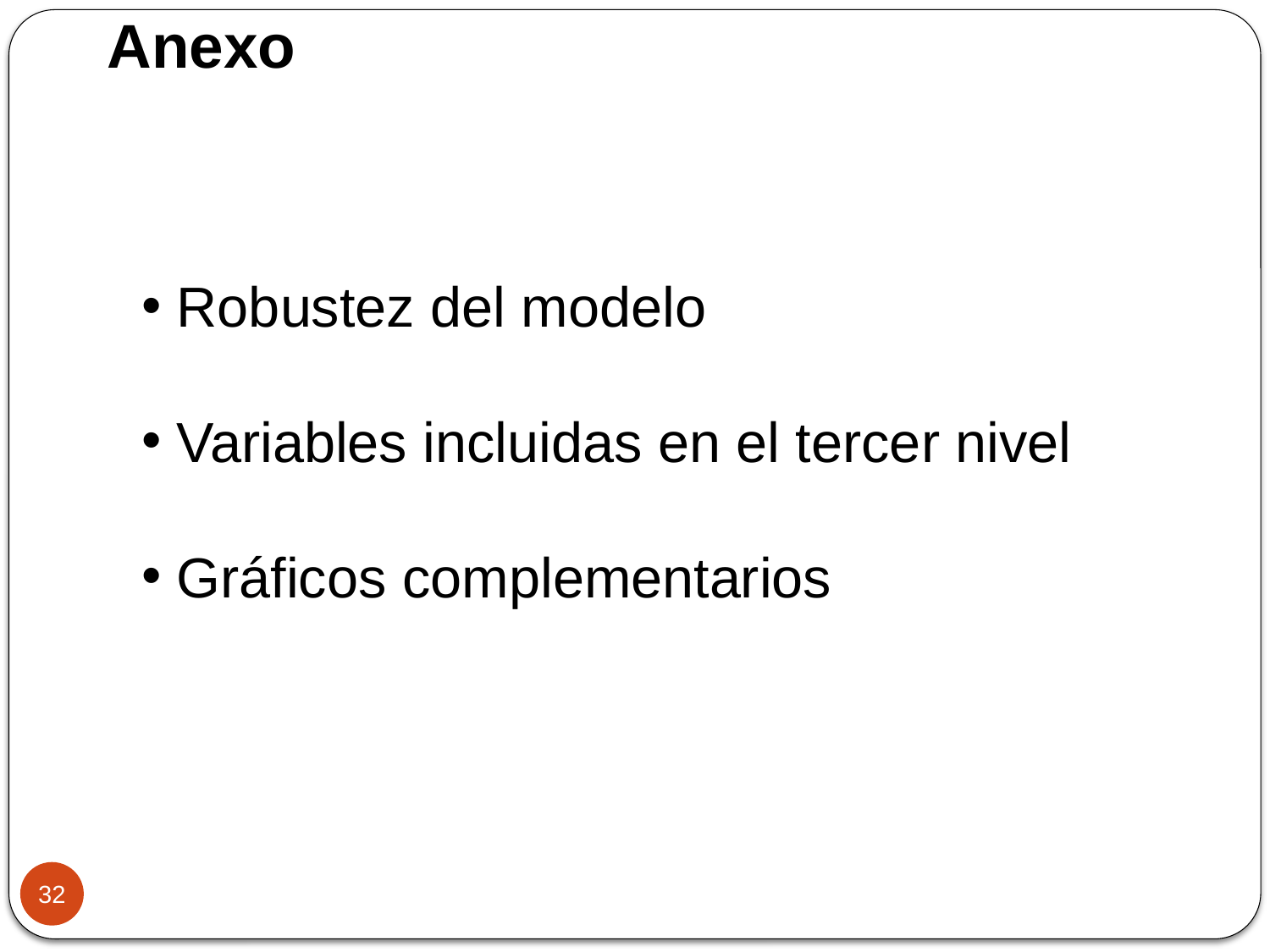

Anexo
 Robustez del modelo

 Variables incluidas en el tercer nivel

 Gráficos complementarios

32